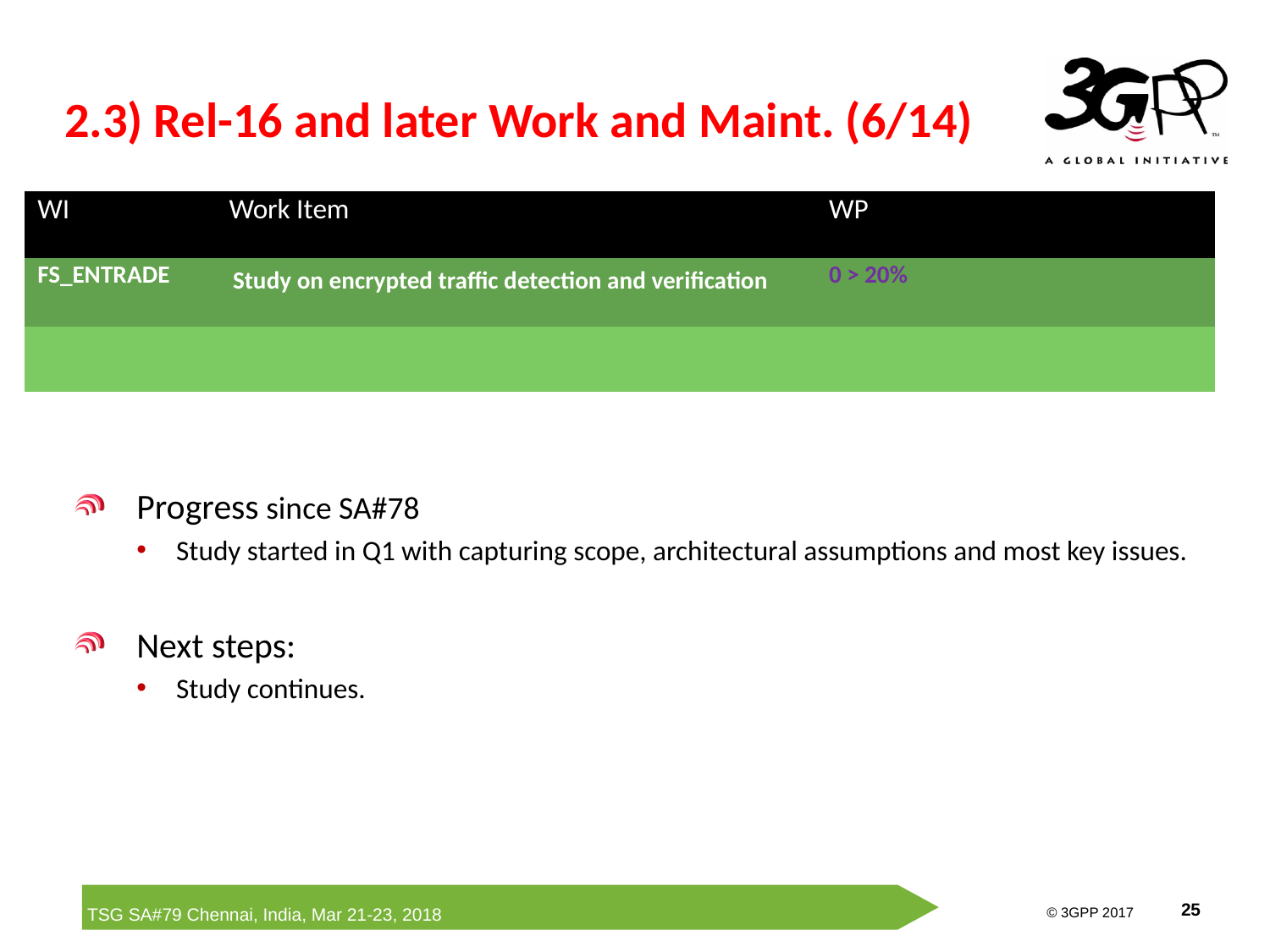

# 2.3) Rel-16 and later Work and Maint. (6/14)
| WI | Work Item | WP |  |  |
| --- | --- | --- | --- | --- |
| FS\_ENTRADE | Study on encrypted traffic detection and verification | 0 > 20% |  |  |
|  |  |  |  |  |
Progress since SA#78
Study started in Q1 with capturing scope, architectural assumptions and most key issues.

Next steps:
Study continues.